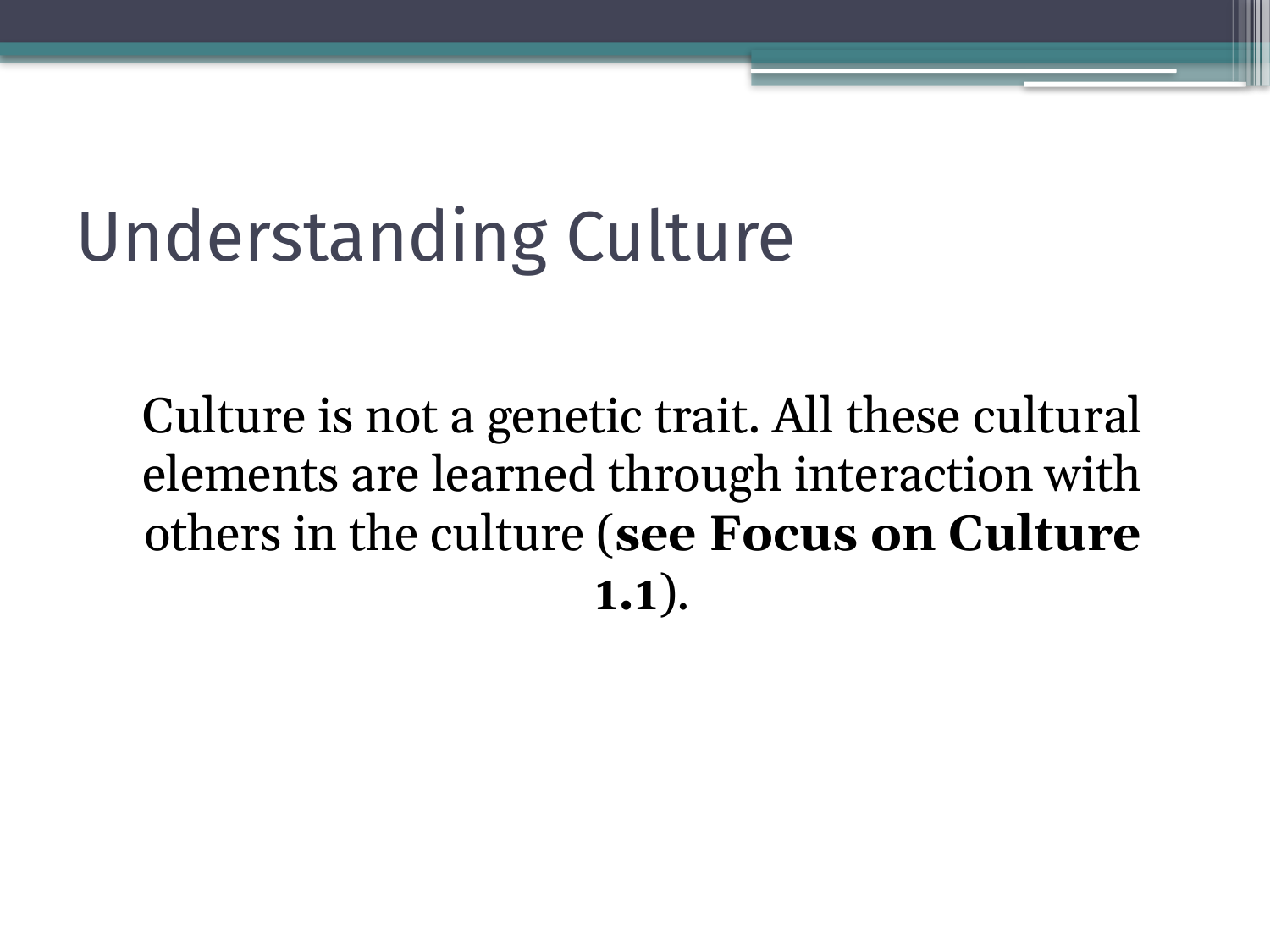

# Understanding Culture

Culture is not a genetic trait. All these cultural elements are learned through interaction with others in the culture (see Focus on Culture 1.1).